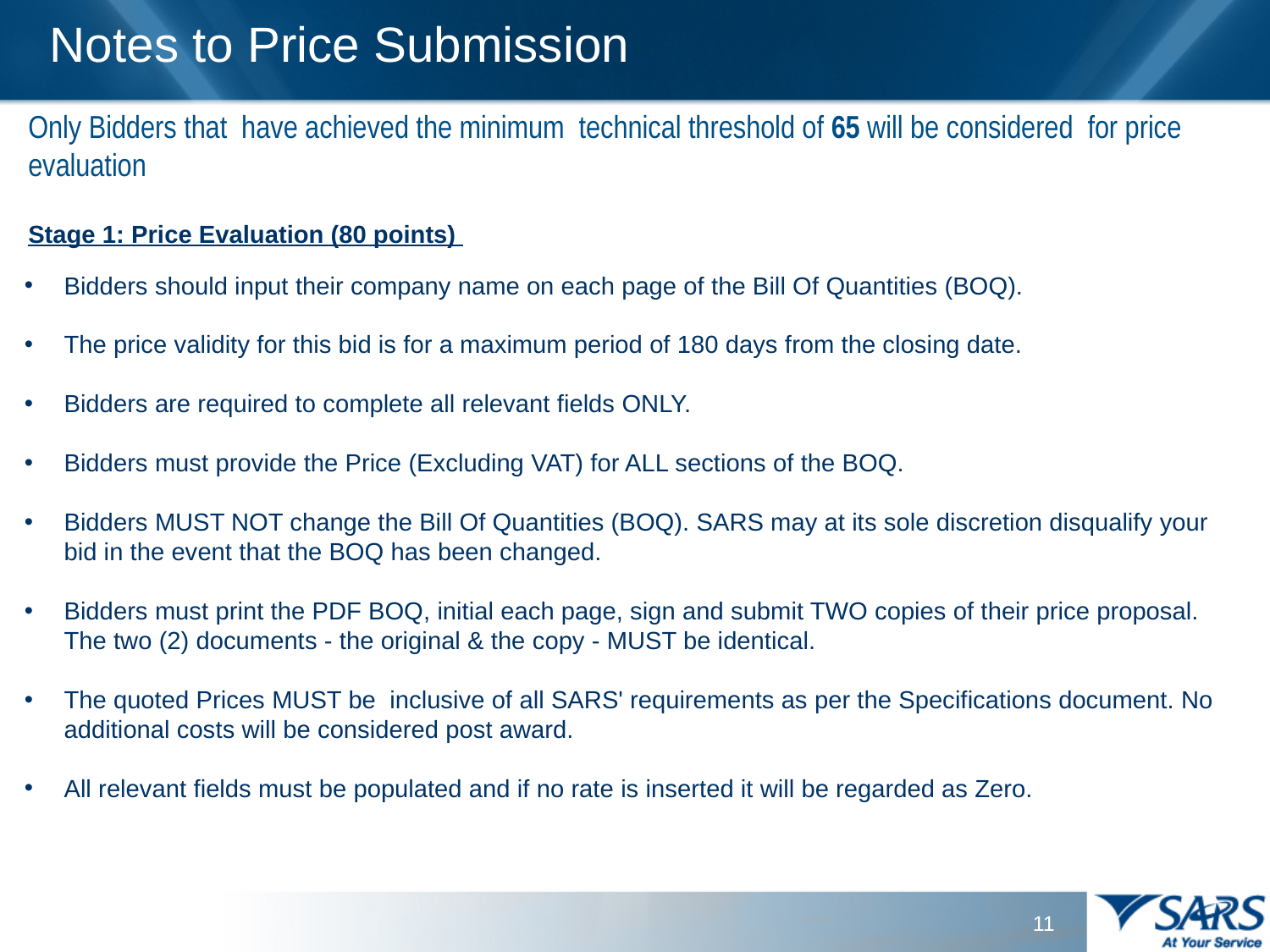

Notes to Price Submission
Only Bidders that  have achieved the minimum  technical threshold of 65 will be considered  for price evaluation
Stage 1: Price Evaluation (80 points)
Bidders should input their company name on each page of the Bill Of Quantities (BOQ).

The price validity for this bid is for a maximum period of 180 days from the closing date.

Bidders are required to complete all relevant fields ONLY.

Bidders must provide the Price (Excluding VAT) for ALL sections of the BOQ.

Bidders MUST NOT change the Bill Of Quantities (BOQ). SARS may at its sole discretion disqualify your bid in the event that the BOQ has been changed.

Bidders must print the PDF BOQ, initial each page, sign and submit TWO copies of their price proposal. The two (2) documents - the original & the copy - MUST be identical.

The quoted Prices MUST be  inclusive of all SARS' requirements as per the Specifications document. No additional costs will be considered post award.

All relevant fields must be populated and if no rate is inserted it will be regarded as Zero.

11